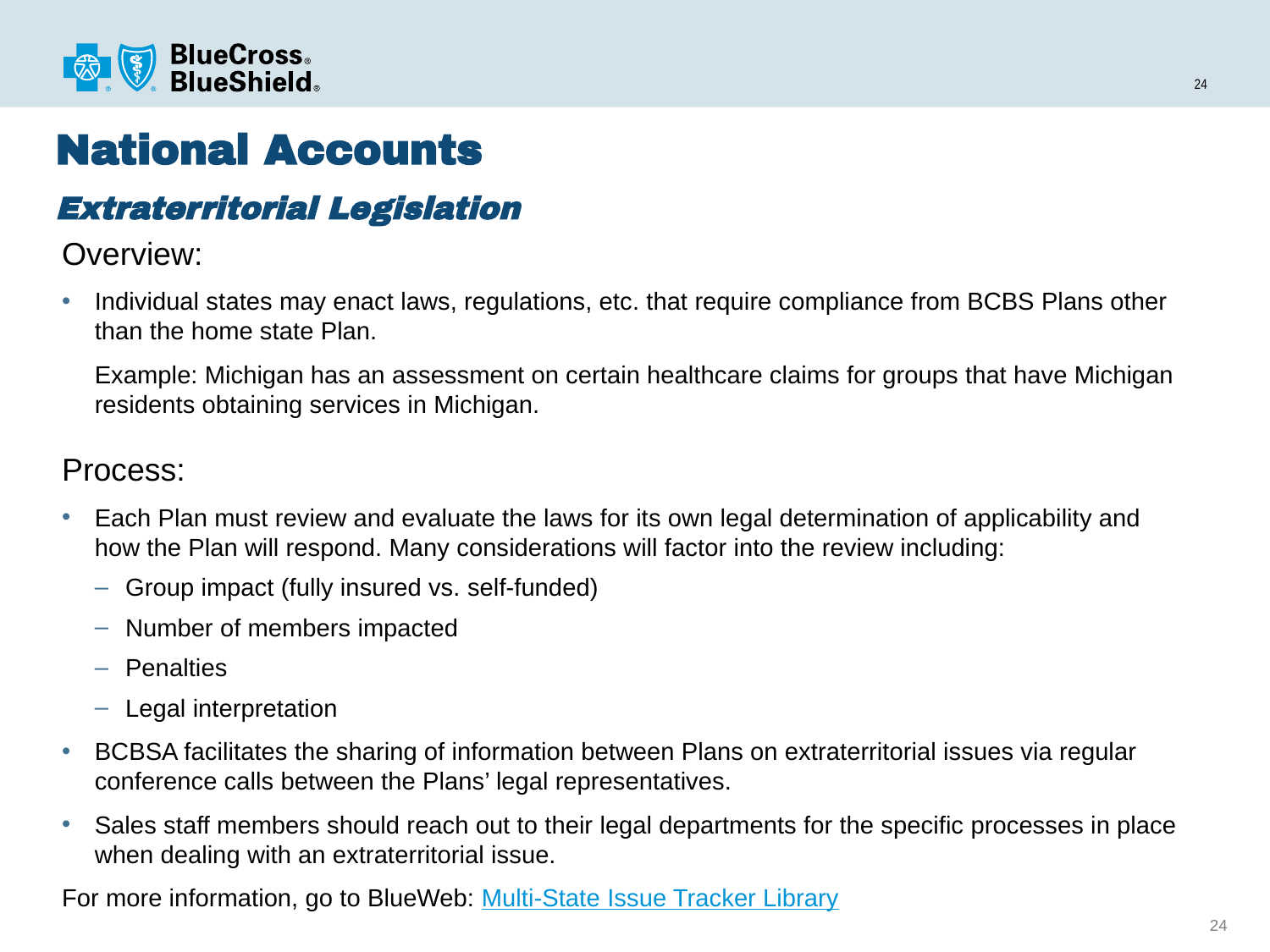

# National Accounts Extraterritorial Legislation
Overview:
Individual states may enact laws, regulations, etc. that require compliance from BCBS Plans other than the home state Plan.
Example: Michigan has an assessment on certain healthcare claims for groups that have Michigan residents obtaining services in Michigan.
Process:
Each Plan must review and evaluate the laws for its own legal determination of applicability and how the Plan will respond. Many considerations will factor into the review including:
Group impact (fully insured vs. self-funded)
Number of members impacted
Penalties
Legal interpretation
BCBSA facilitates the sharing of information between Plans on extraterritorial issues via regular conference calls between the Plans’ legal representatives.
Sales staff members should reach out to their legal departments for the specific processes in place when dealing with an extraterritorial issue.
For more information, go to BlueWeb: Multi-State Issue Tracker Library

24